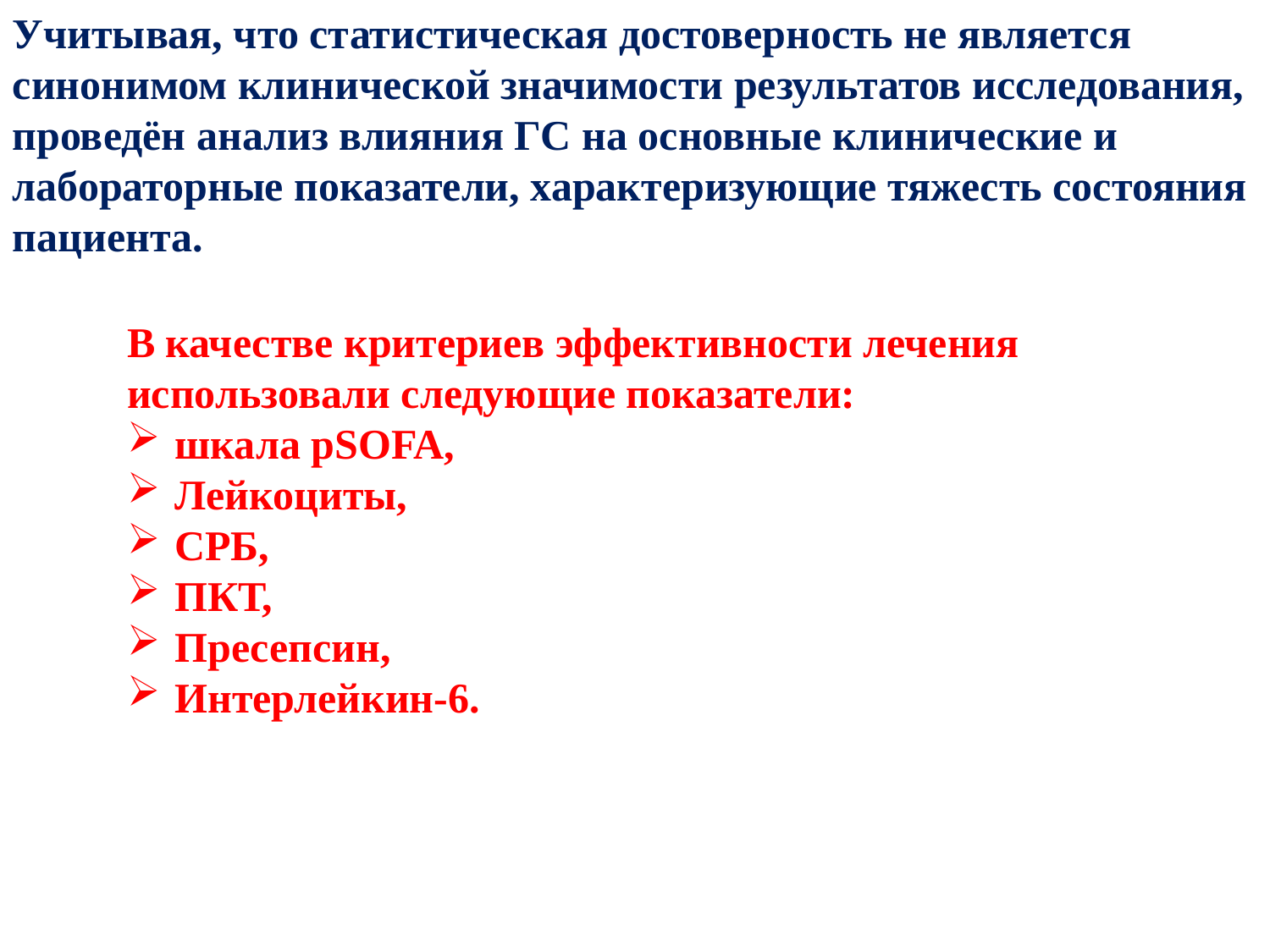

Учитывая, что статистическая достоверность не является синонимом клинической значимости результатов исследования, проведён анализ влияния ГС на основные клинические и лабораторные показатели, характеризующие тяжесть состояния пациента.
В качестве критериев эффективности лечения использовали следующие показатели:
шкала pSOFA,
Лейкоциты,
СРБ,
ПКТ,
Пресепсин,
Интерлейкин-6.